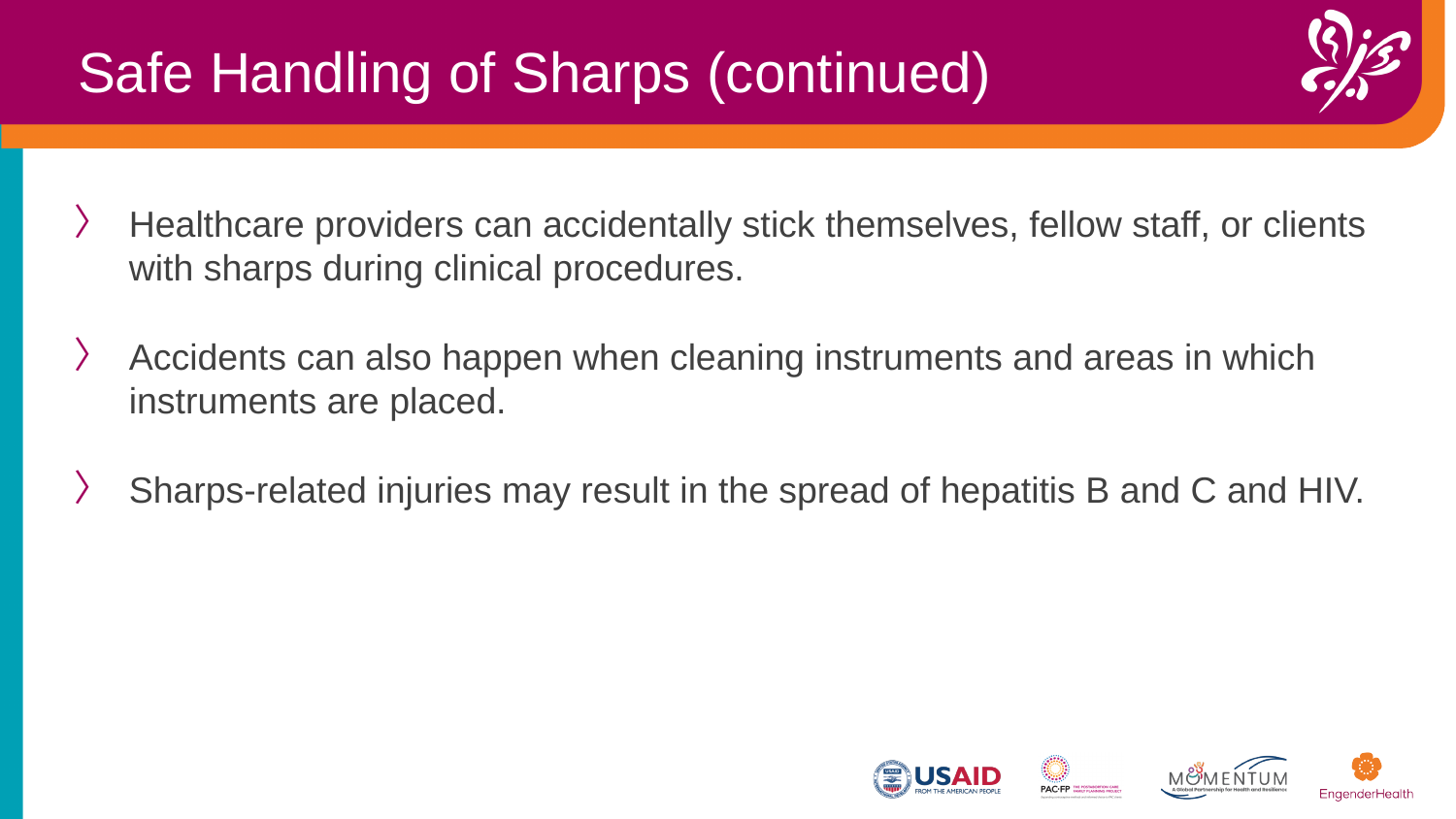

Safe Handling of Sharps (continued)
Healthcare providers can accidentally stick themselves, fellow staff, or clients with sharps during clinical procedures.
Accidents can also happen when cleaning instruments and areas in which instruments are placed.​
Sharps-related injuries may result in the spread of hepatitis B and C and HIV.​